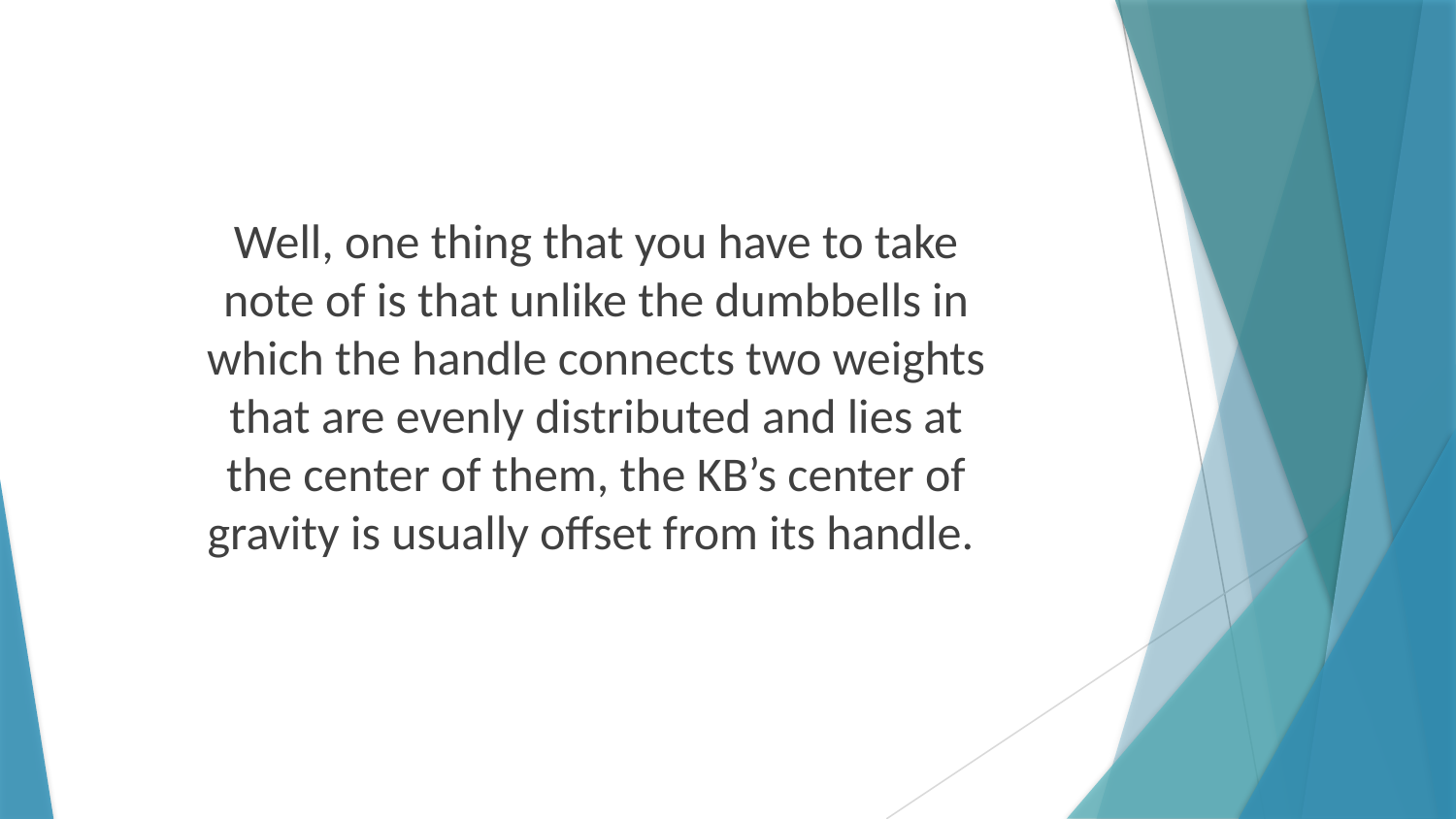

Well, one thing that you have to take note of is that unlike the dumbbells in which the handle connects two weights that are evenly distributed and lies at the center of them, the KB’s center of gravity is usually offset from its handle.